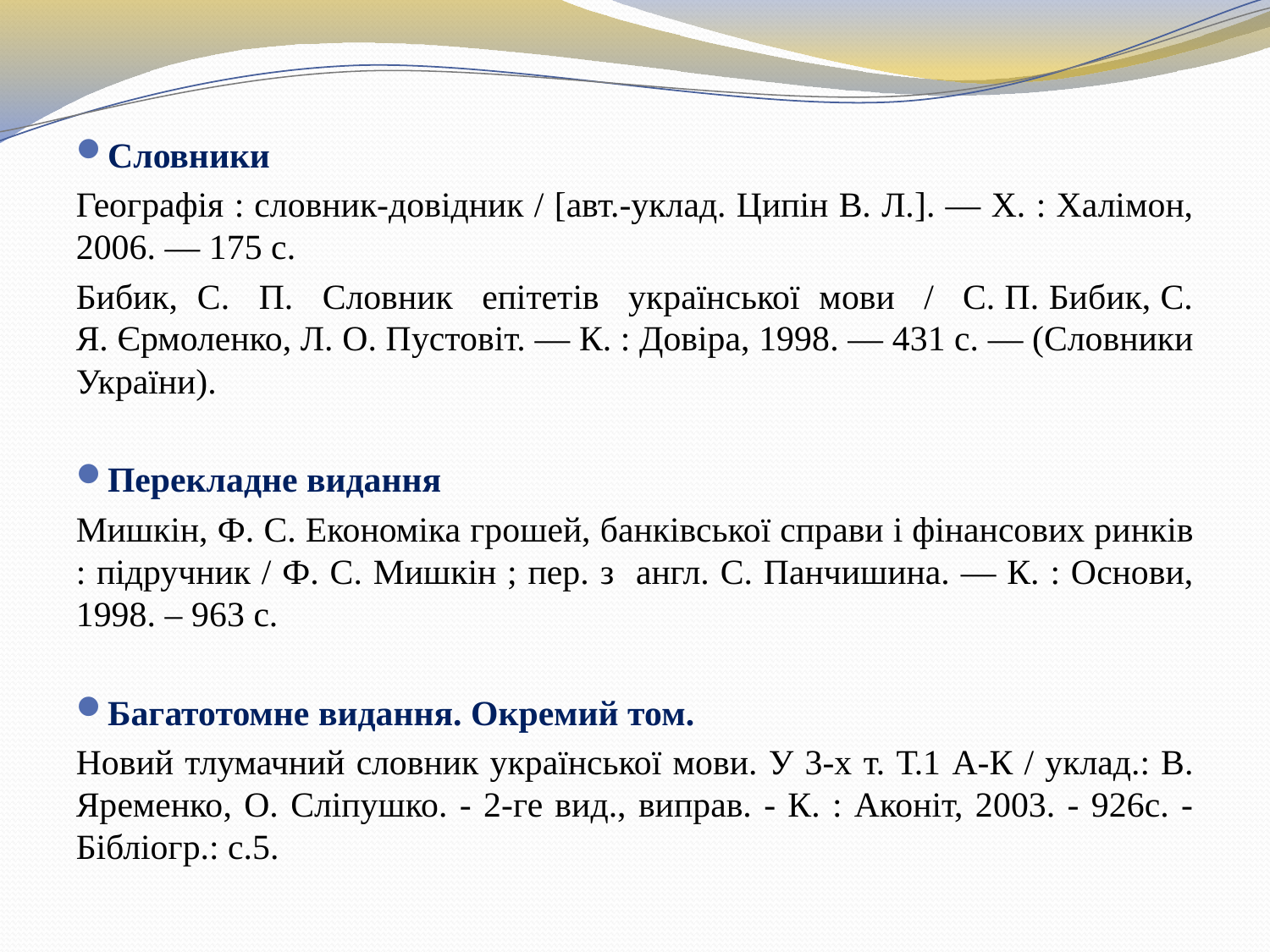

Словники
Географія : словник-довідник / [авт.-уклад. Ципін В. Л.]. — Х. : Халімон, 2006. — 175 с.
Бибик,  С.   П.   Словник   епітетів   української  мови   /   С. П. Бибик, С. Я. Єрмоленко, Л. О. Пустовіт. — К. : Довіра, 1998. — 431 с. — (Словники України).

Перекладне видання
Мишкін, Ф. С. Економіка грошей, банківської справи і фінансових ринків : підручник / Ф. С. Мишкін ; пер. з  англ. С. Панчишина. — К. : Основи, 1998. – 963 с.

Багатотомне видання. Окремий том.
Новий тлумачний словник української мови. У 3-х т. Т.1 А-К / уклад.: В. Яременко, О. Сліпушко. - 2-ге вид., виправ. - К. : Аконіт, 2003. - 926с. - Бібліогр.: с.5.